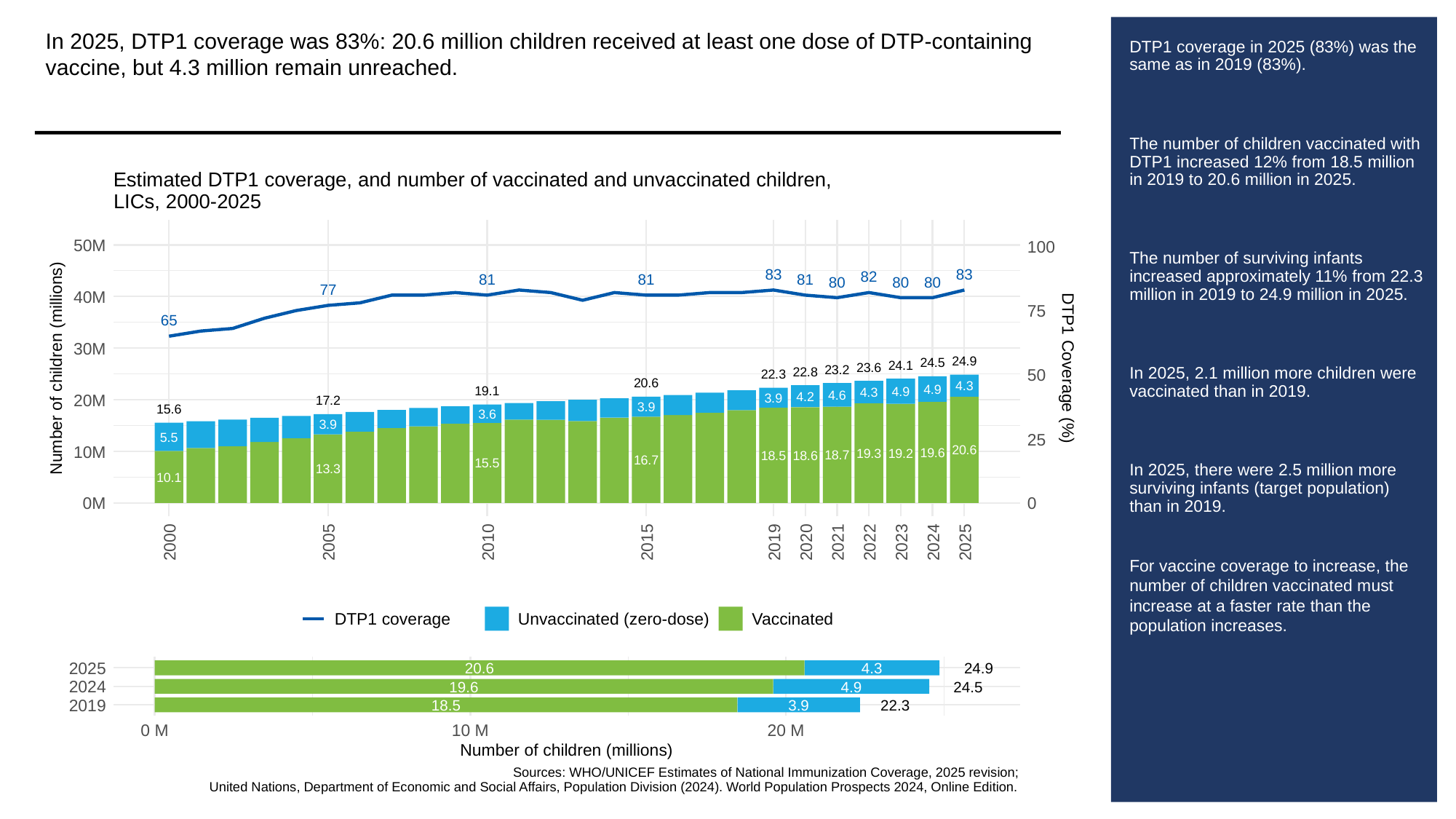

In 2025, DTP1 coverage was 83%: 20.6 million children received at least one dose of DTP-containing vaccine, but 4.3 million remain unreached.
# DTP1 coverage in 2025 (83%) was the same as in 2019 (83%).

The number of children vaccinated with DTP1 increased 12% from 18.5 million in 2019 to 20.6 million in 2025.

The number of surviving infants increased approximately 11% from 22.3 million in 2019 to 24.9 million in 2025.

In 2025, 2.1 million more children were vaccinated than in 2019.

In 2025, there were 2.5 million more surviving infants (target population) than in 2019.

For vaccine coverage to increase, the number of children vaccinated must increase at a faster rate than the population increases.

Estimated DTP1 coverage, and number of vaccinated and unvaccinated children,
LICs, 2000-2025

50M
100

83
83

82
81
81
81
80
80
80
77

40M

75
65

30M

24.9
24.5
24.1
Number of children (millions)
DTP1 Coverage (%)
23.6
23.2
22.8
50
22.3

20.6

4.3

4.9

19.1
4.9
4.3

4.6

4.2

3.9
20M

17.2

3.9

15.6

3.6

3.9

5.5
25

20.6
10M

19.6

19.3
19.2
18.7
18.6
18.5

16.7
15.5
13.3
10.1

0M
0

2000
2005
2010
2015
2019
2020
2021
2022
2023
2024
2025

DTP1 coverage
Unvaccinated (zero-dose)
Vaccinated

2025
20.6
4.3
24.9

2024
19.6
4.9
24.5

2019
18.5
3.9
22.3

0 M
10 M
20 M
Number of children (millions)
Sources: WHO/UNICEF Estimates of National Immunization Coverage, 2025 revision;
United Nations, Department of Economic and Social Affairs, Population Division (2024). World Population Prospects 2024, Online Edition.